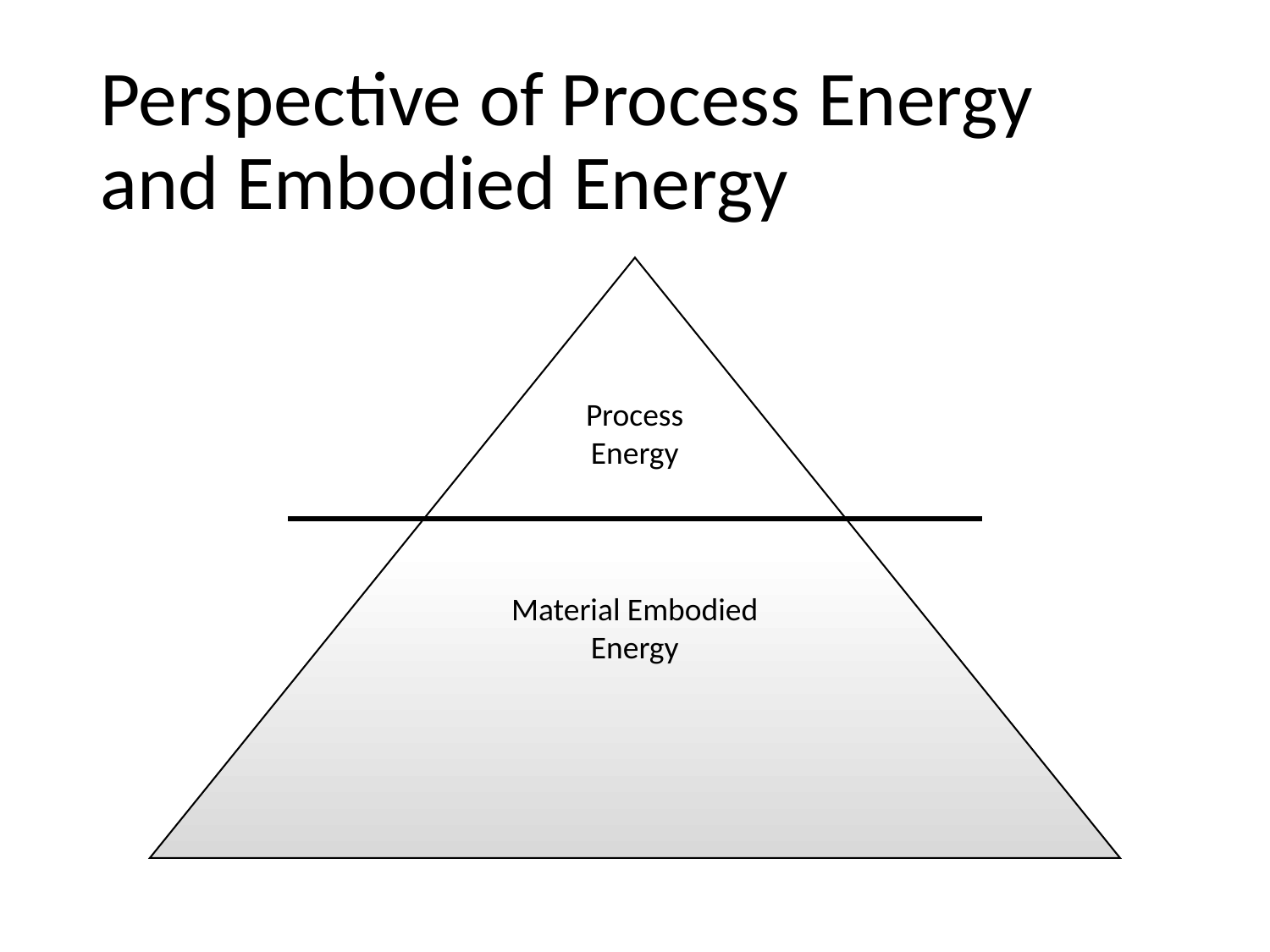

# Perspective of Process Energy and Embodied Energy

Process Energy
Material Embodied Energy